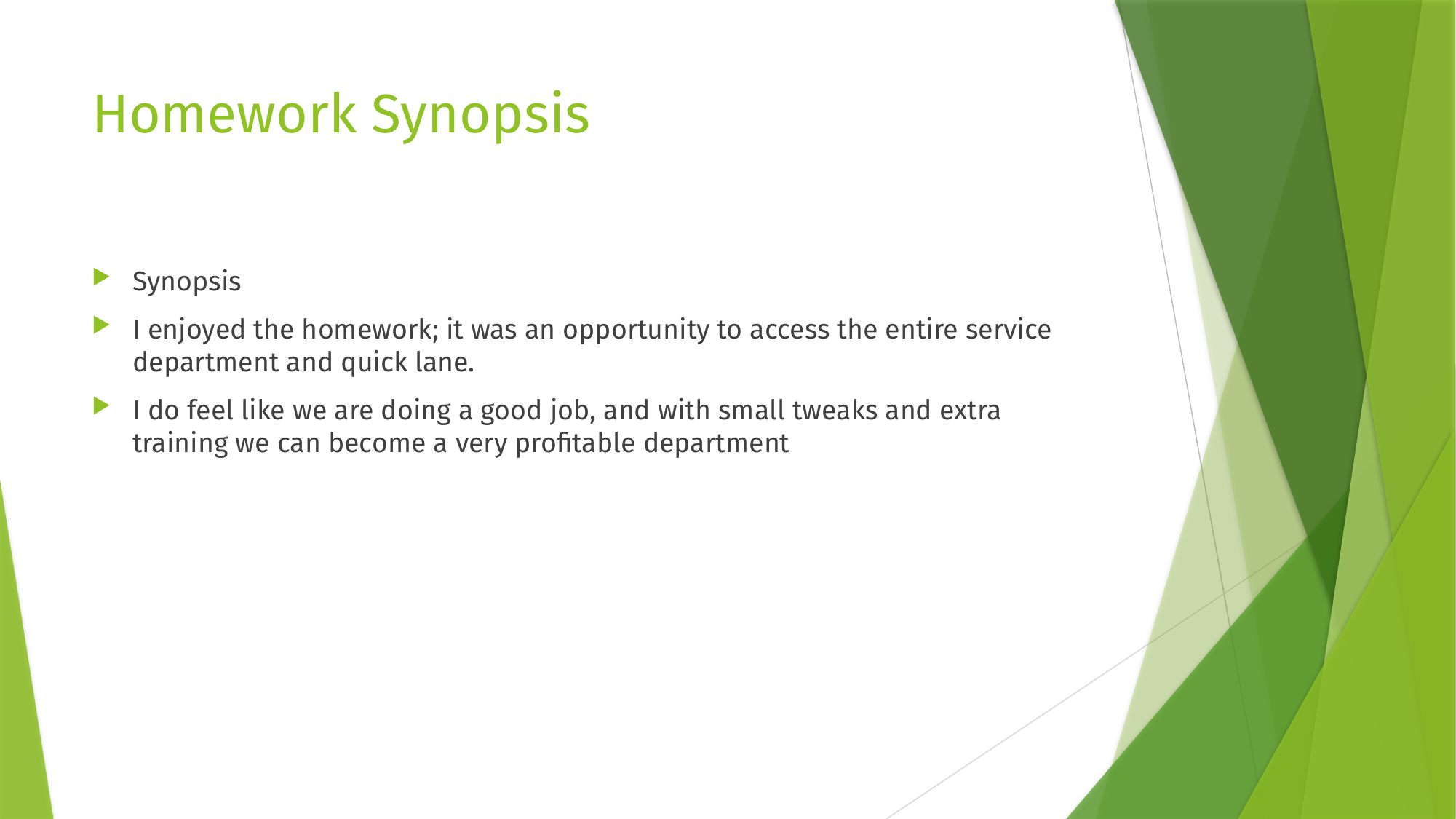

# Homework Synopsis
Synopsis
I enjoyed the homework; it was an opportunity to access the entire service department and quick lane.
I do feel like we are doing a good job, and with small tweaks and extra training we can become a very profitable department